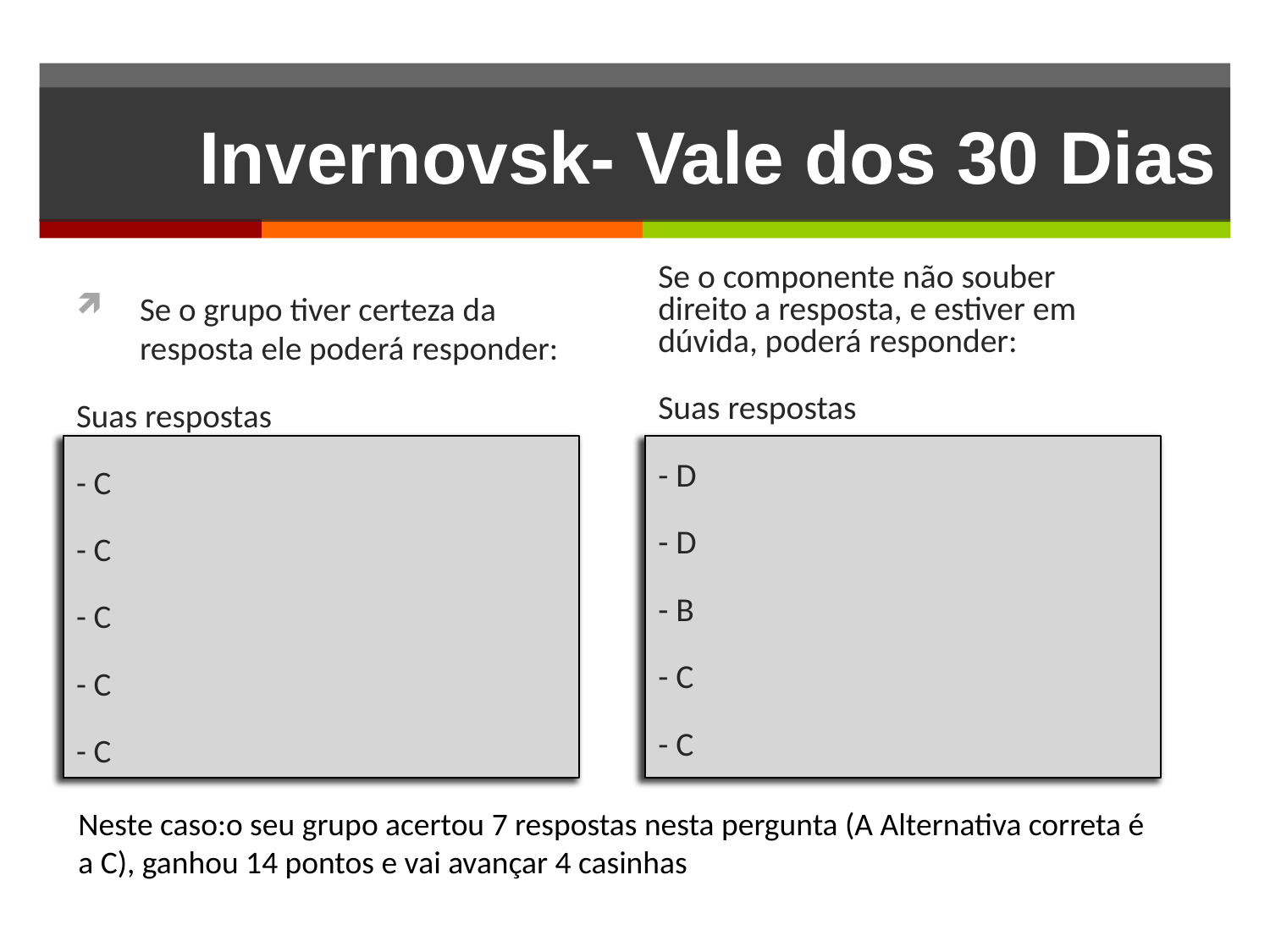

# Invernovsk- Vale dos 30 Dias
Se o componente não souber direito a resposta, e estiver em dúvida, poderá responder:
Suas respostas
- D
- D
- B
- C
- C
Se o grupo tiver certeza da resposta ele poderá responder:
Suas respostas
- C
- C
- C
- C
- C

Neste caso:o seu grupo acertou 7 respostas nesta pergunta (A Alternativa correta é a C), ganhou 14 pontos e vai avançar 4 casinhas